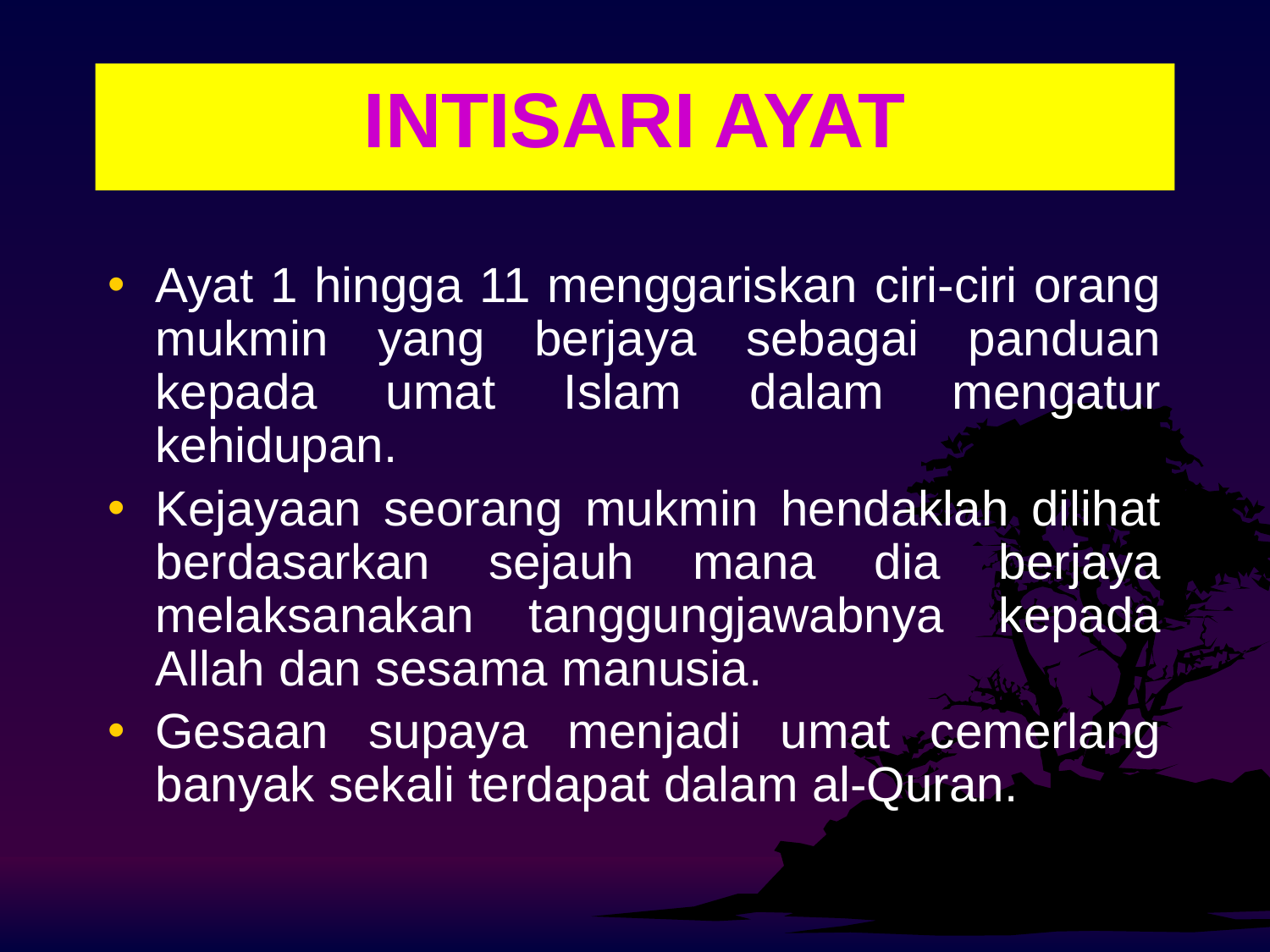

# INTISARI AYAT
Ayat 1 hingga 11 menggariskan ciri-ciri orang mukmin yang berjaya sebagai panduan kepada umat Islam dalam mengatur kehidupan.
Kejayaan seorang mukmin hendaklah dilihat berdasarkan sejauh mana dia berjaya melaksanakan tanggungjawabnya kepada Allah dan sesama manusia.
Gesaan supaya menjadi umat cemerlang banyak sekali terdapat dalam al-Quran.